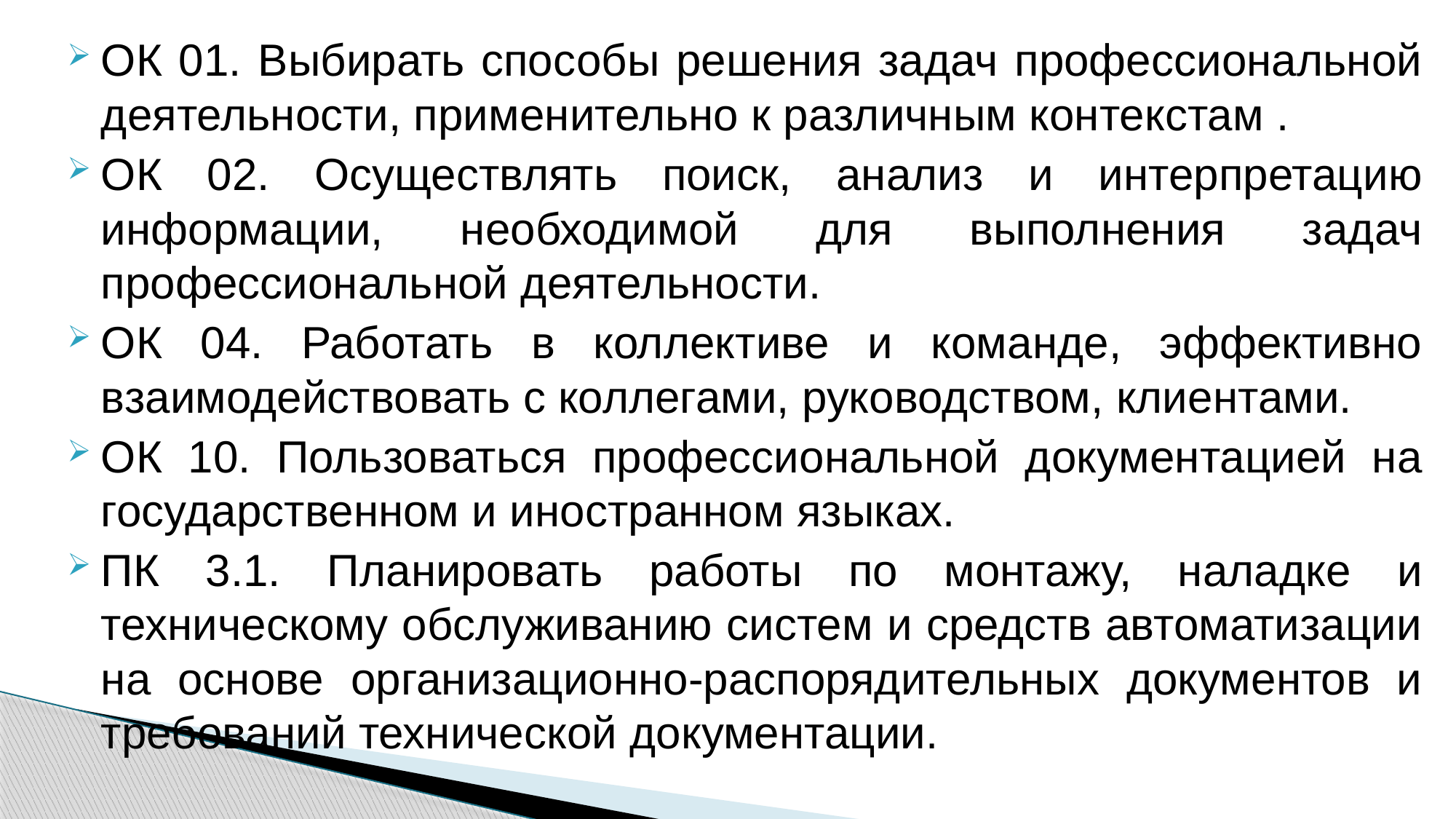

ОК 01. Выбирать способы решения задач профессиональной деятельности, применительно к различным контекстам .
ОК 02. Осуществлять поиск, анализ и интерпретацию информации, необходимой для выполнения задач профессиональной деятельности.
ОК 04. Работать в коллективе и команде, эффективно взаимодействовать с коллегами, руководством, клиентами.
ОК 10. Пользоваться профессиональной документацией на государственном и иностранном языках.
ПК 3.1. Планировать работы по монтажу, наладке и техническому обслуживанию систем и средств автоматизации на основе организационно-распорядительных документов и требований технической документации.